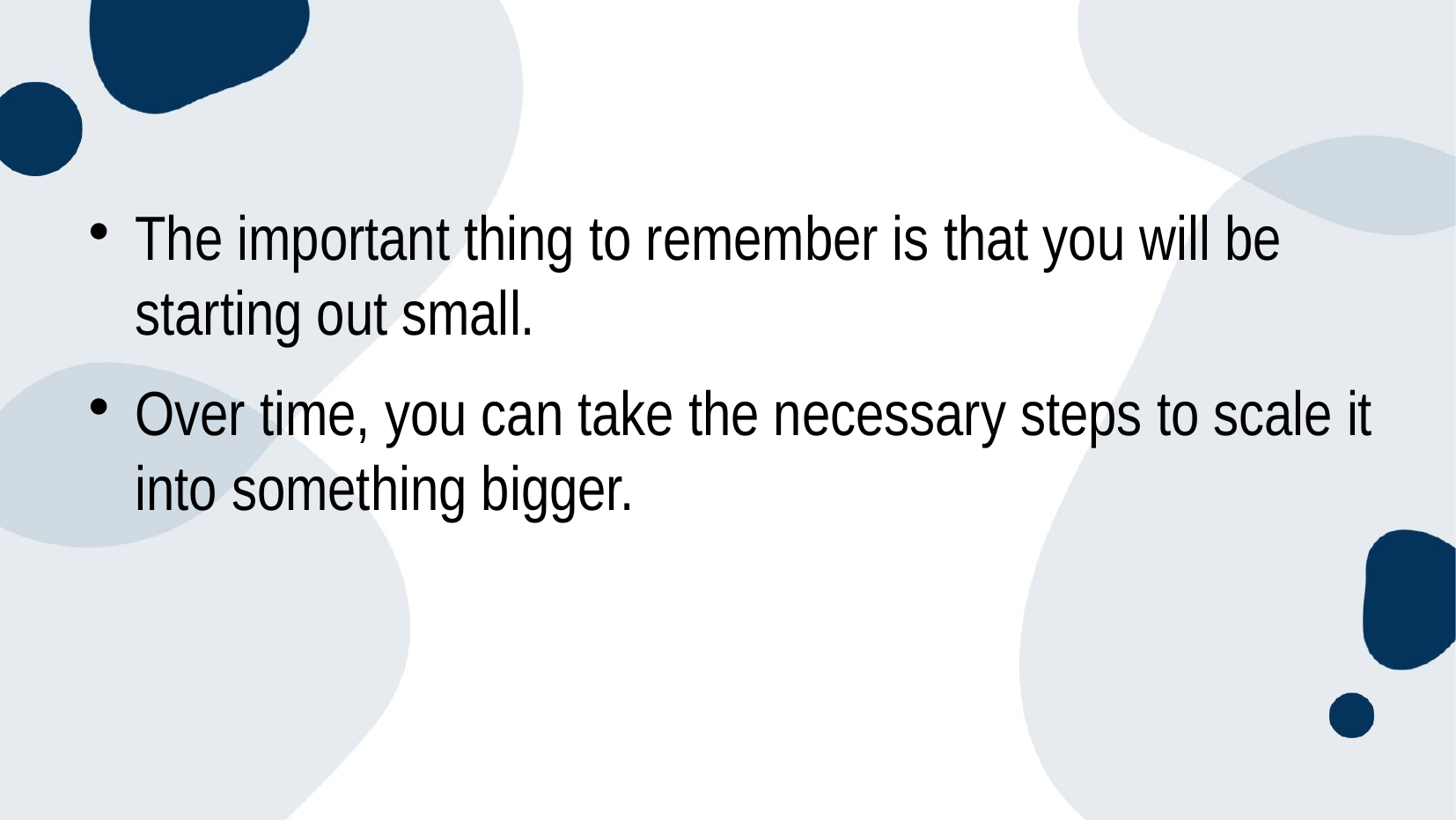

#
The important thing to remember is that you will be starting out small.
Over time, you can take the necessary steps to scale it into something bigger.